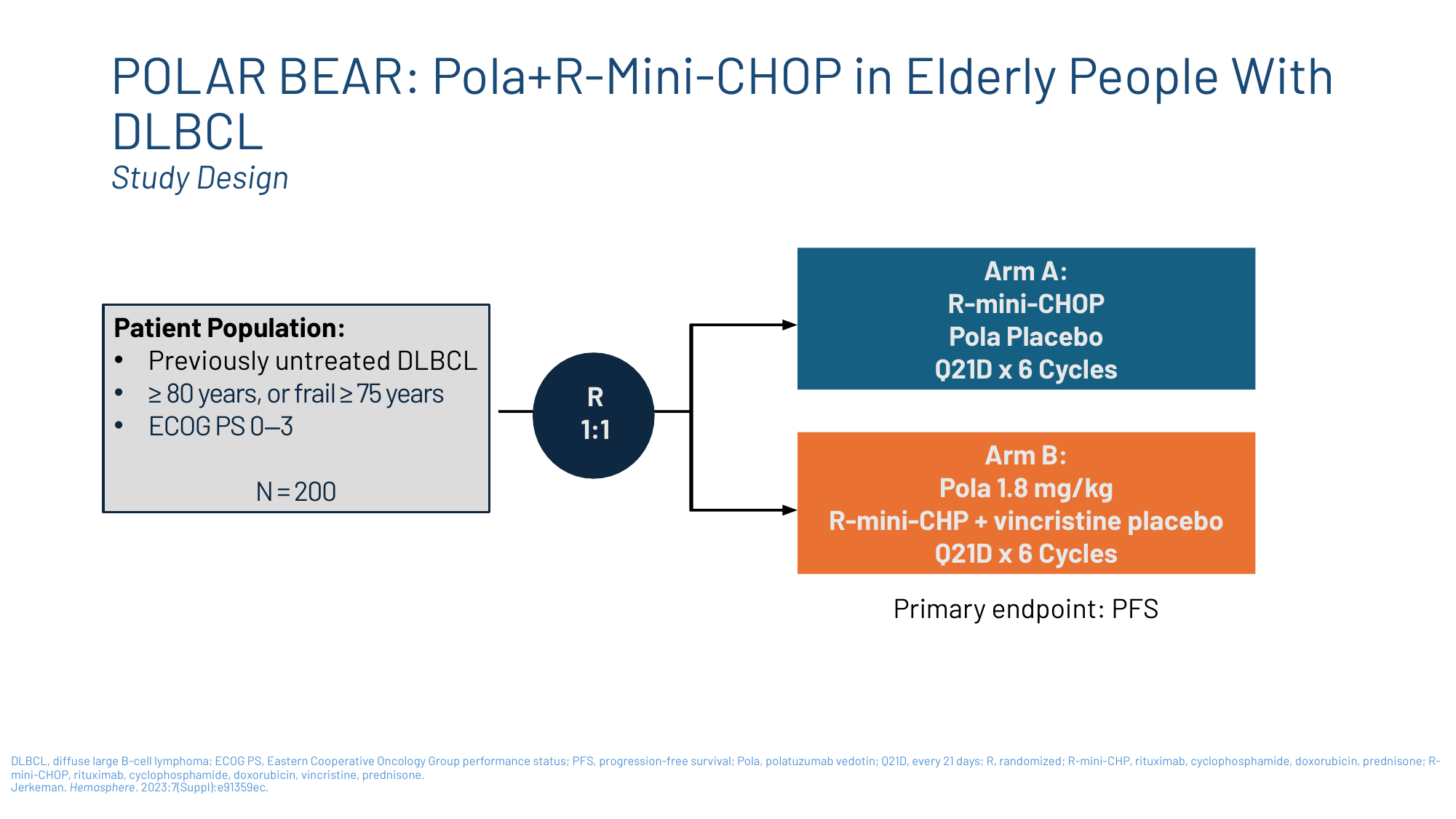

# POLAR BEAR: Pola+R-Mini-CHOP in Elderly People With DLBCL Study Design
Arm A:
R-mini-CHOP
Pola Placebo
Q21D x 6 Cycles
Patient Population:
Previously untreated DLBCL
≥ 80 years, or frail ≥ 75 years
ECOG PS 0–3

N = 200

R
1:1
Arm B:
Pola 1.8 mg/kg
R-mini-CHP + vincristine placebo
Q21D x 6 Cycles
Primary endpoint: PFS
DLBCL, diffuse large B-cell lymphoma; ECOG PS, Eastern Cooperative Oncology Group performance status; PFS, progression-free survival; Pola, polatuzumab vedotin; Q21D, every 21 days; R, randomized; R-mini-CHP, rituximab, cyclophosphamide, doxorubicin, prednisone; R-mini-CHOP, rituximab, cyclophosphamide, doxorubicin, vincristine, prednisone.
Jerkeman. Hemasphere. 2023;7(Suppl):e91359ec.